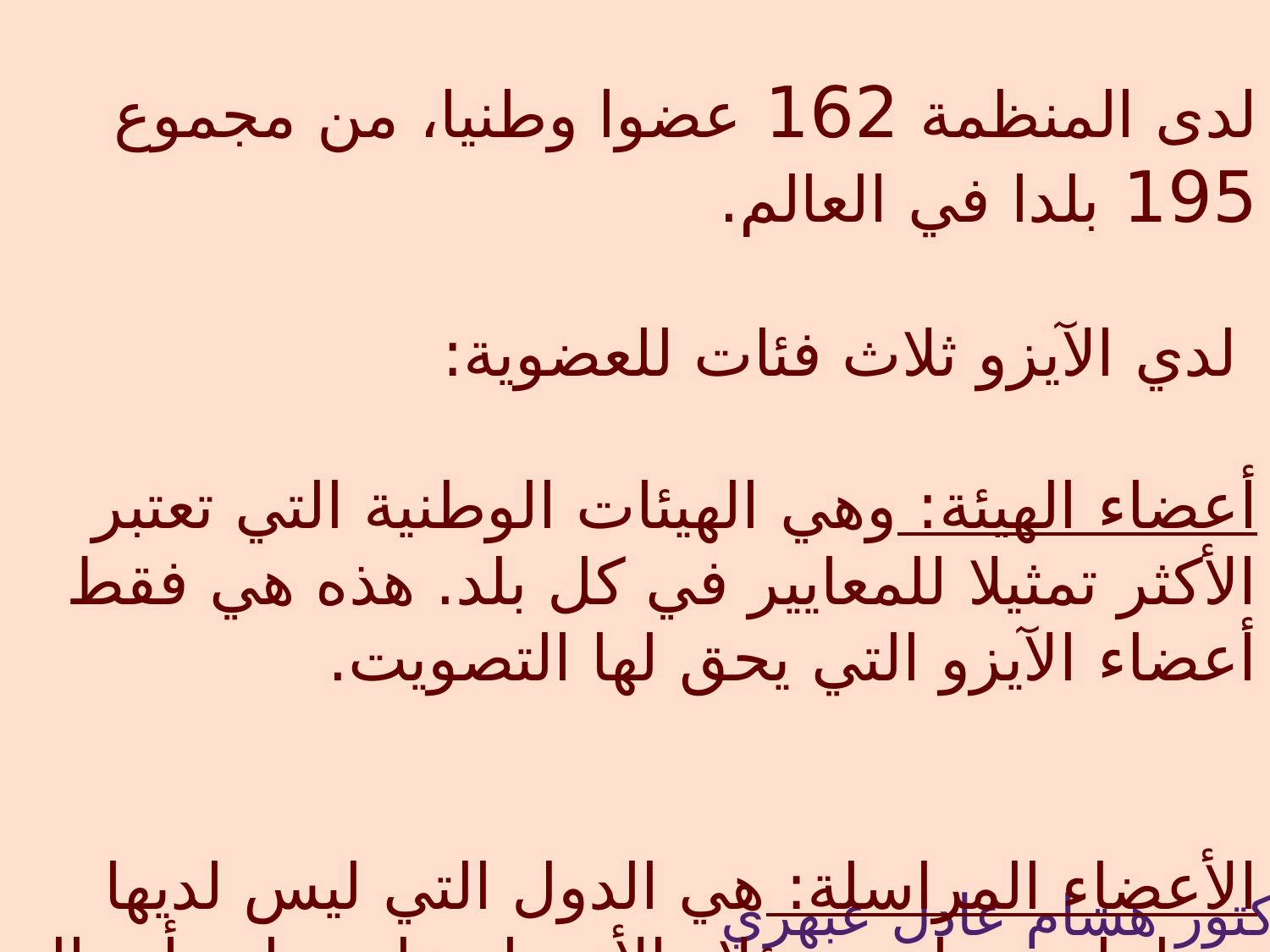

لدى المنظمة 162 عضوا وطنيا، من مجموع 195 بلدا في العالم.

 لدي الآيزو ثلاث فئات للعضوية:

أعضاء الهيئة: وهي الهيئات الوطنية التي تعتبر الأكثر تمثيلا للمعايير في كل بلد. هذه هي فقط أعضاء الآيزو التي يحق لها التصويت.

الأعضاء المراسلة: هي الدول التي ليس لديها منظمات معايير. هؤلاء الأعضاء على علم بأعمال المنظمة، ولكنها لا تشارك  في إصدار المعايير.

الدكتور هشام عادل عبهري